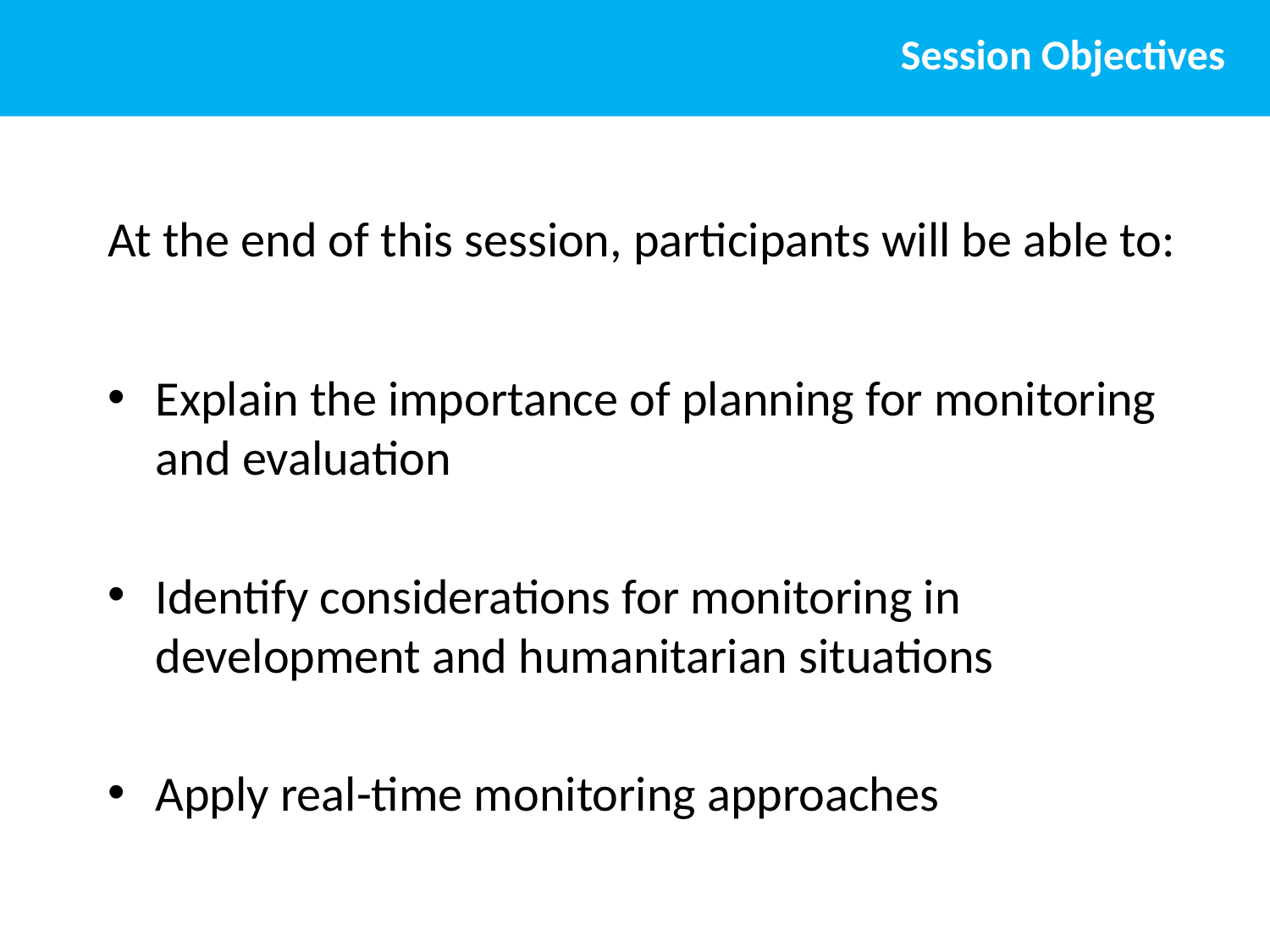

# Session Objectives
At the end of this session, participants will be able to:

Explain the importance of planning for monitoring and evaluation

Identify considerations for monitoring in development and humanitarian situations

Apply real-time monitoring approaches